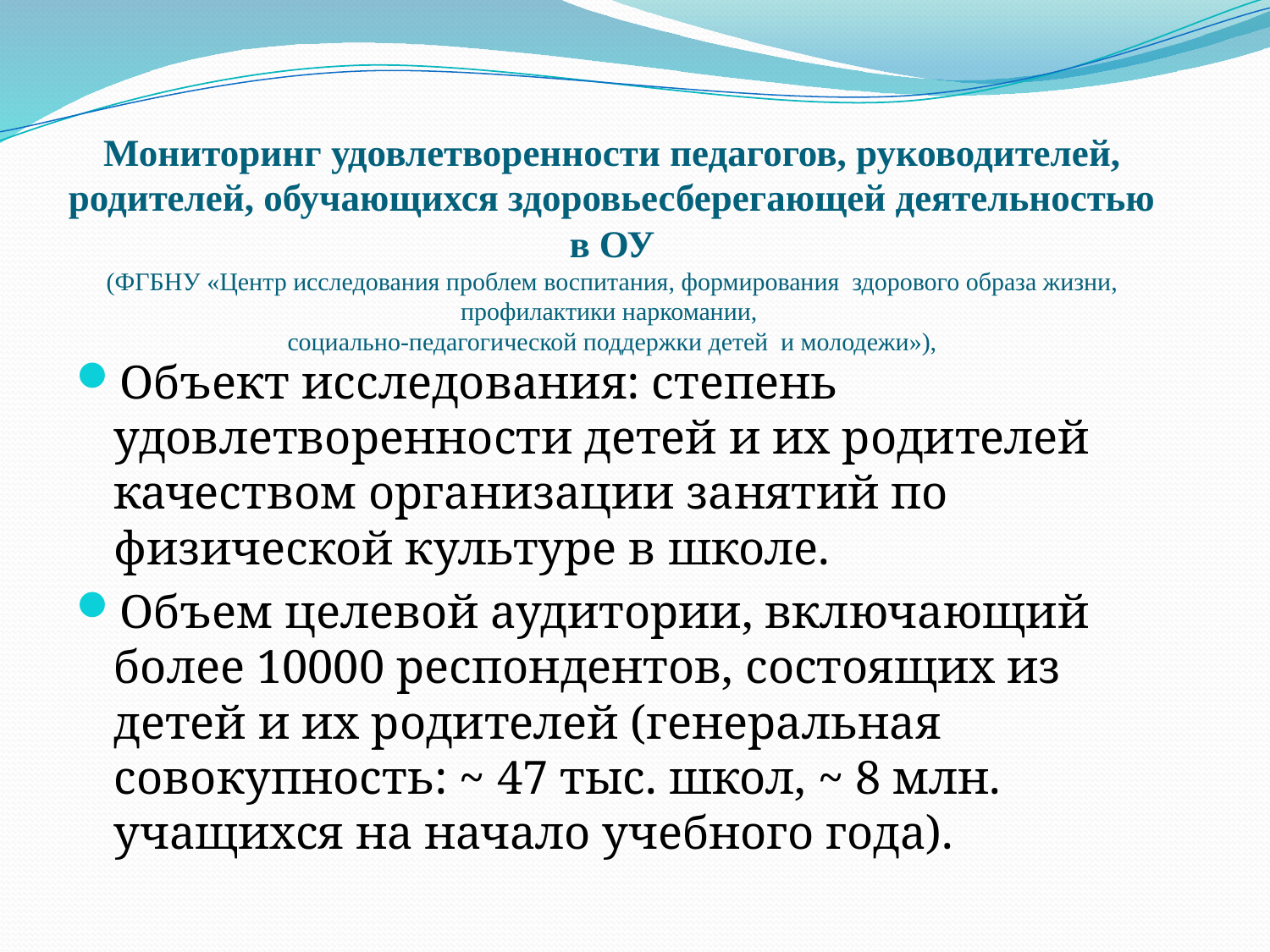

# Мониторинг удовлетворенности педагогов, руководителей, родителей, обучающихся здоровьесберегающей деятельностью в ОУ (ФГБНУ «Центр исследования проблем воспитания, формирования  здорового образа жизни, профилактики наркомании, социально-педагогической поддержки детей  и молодежи»),
Объект исследования: степень удовлетворенности детей и их родителей качеством организации занятий по физической культуре в школе.
Объем целевой аудитории, включающий более 10000 респондентов, состоящих из детей и их родителей (генеральная совокупность: ~ 47 тыс. школ, ~ 8 млн. учащихся на начало учебного года).